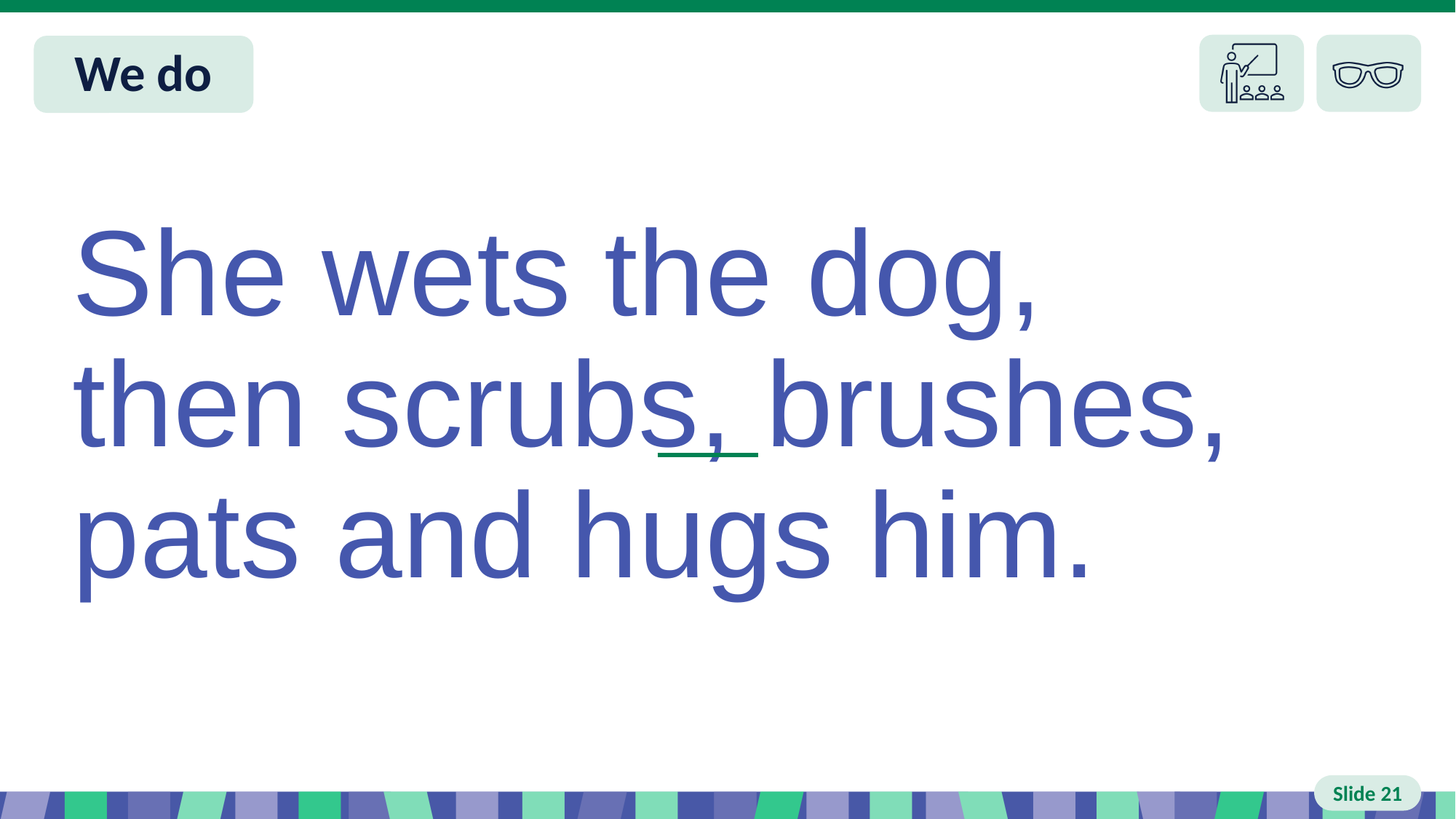

Slide 21 We do
She wets the dog, then scrubs, brushes, pats and hugs him.